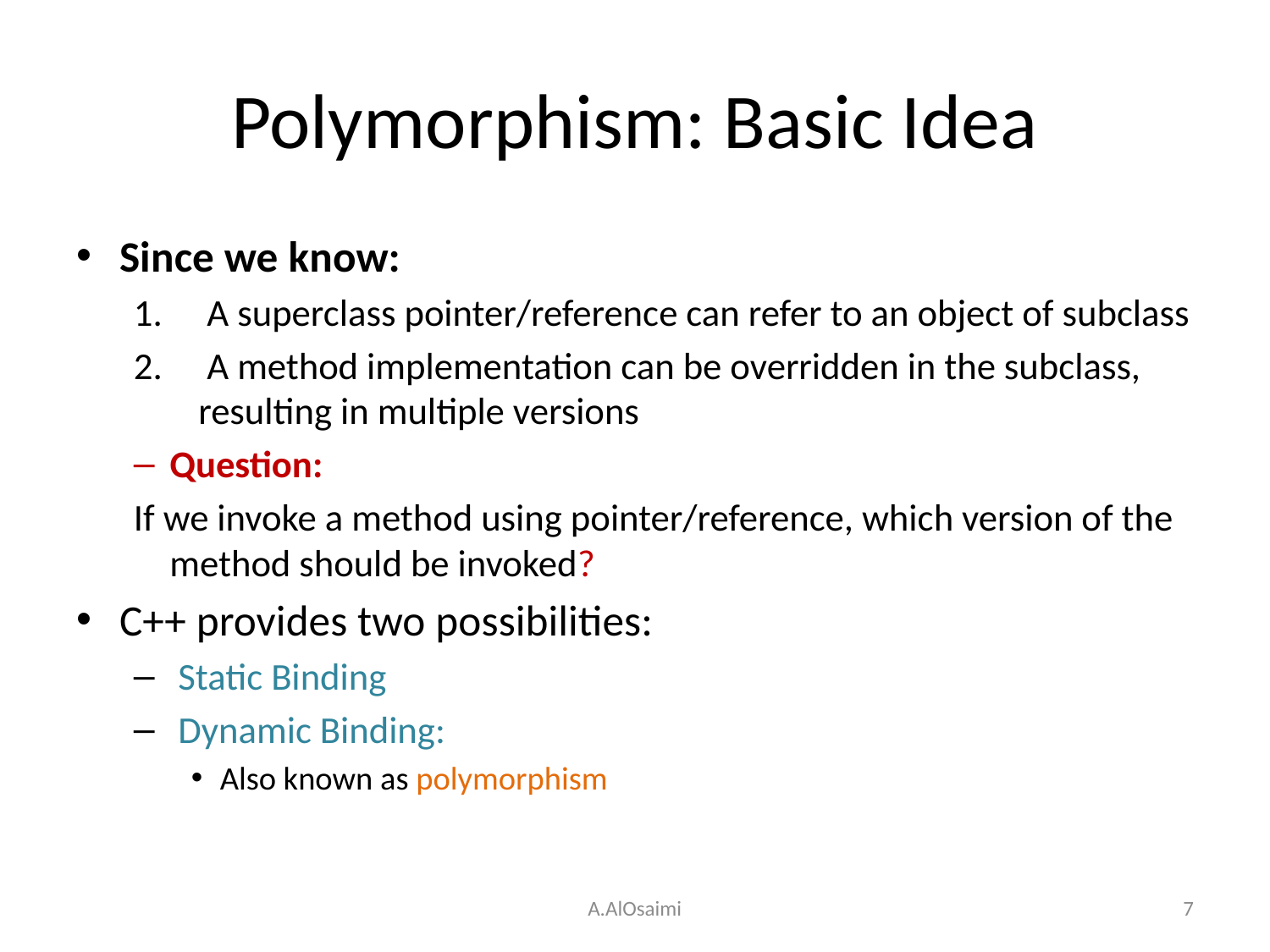

# Polymorphism: Basic Idea
Since we know:
 A superclass pointer/reference can refer to an object of subclass
 A method implementation can be overridden in the subclass, resulting in multiple versions
Question:
If we invoke a method using pointer/reference, which version of the method should be invoked?
C++ provides two possibilities:
 Static Binding
 Dynamic Binding:
Also known as polymorphism
A.AlOsaimi
7